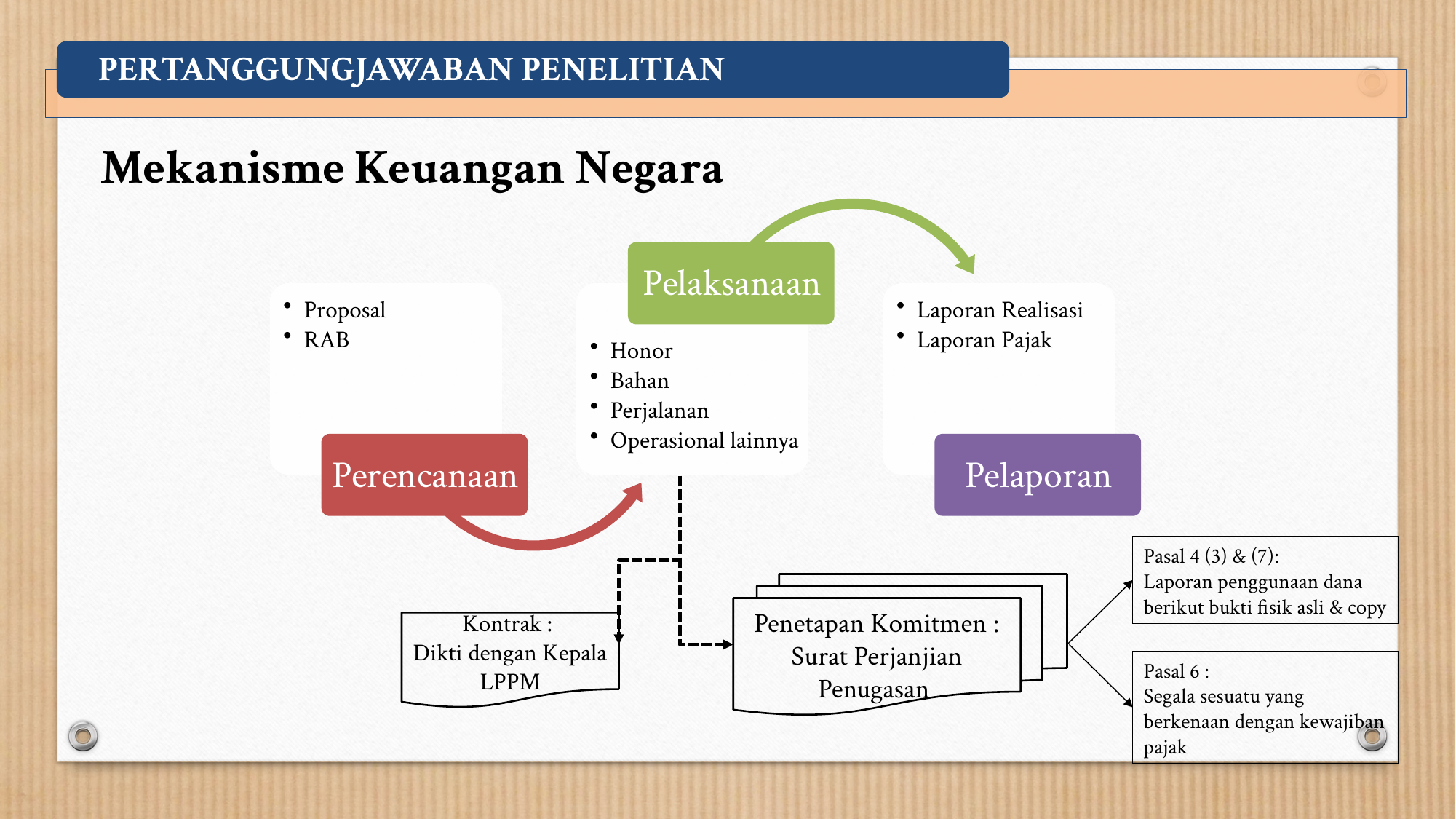

PERTANGGUNGJAWABAN PENELITIAN
Mekanisme Keuangan Negara
Proposal
RAB
Perencanaan
Honor
Bahan
Perjalanan
Operasional lainnya
Pelaksanaan
Laporan Realisasi
Laporan Pajak
Pelaporan
Pasal 4 (3) & (7):
Laporan penggunaan dana berikut bukti fisik asli & copy
Penetapan Komitmen :
Surat Perjanjian Penugasan
Kontrak :
Dikti dengan Kepala LPPM
Pasal 6 :
Segala sesuatu yang  berkenaan dengan kewajiban pajak